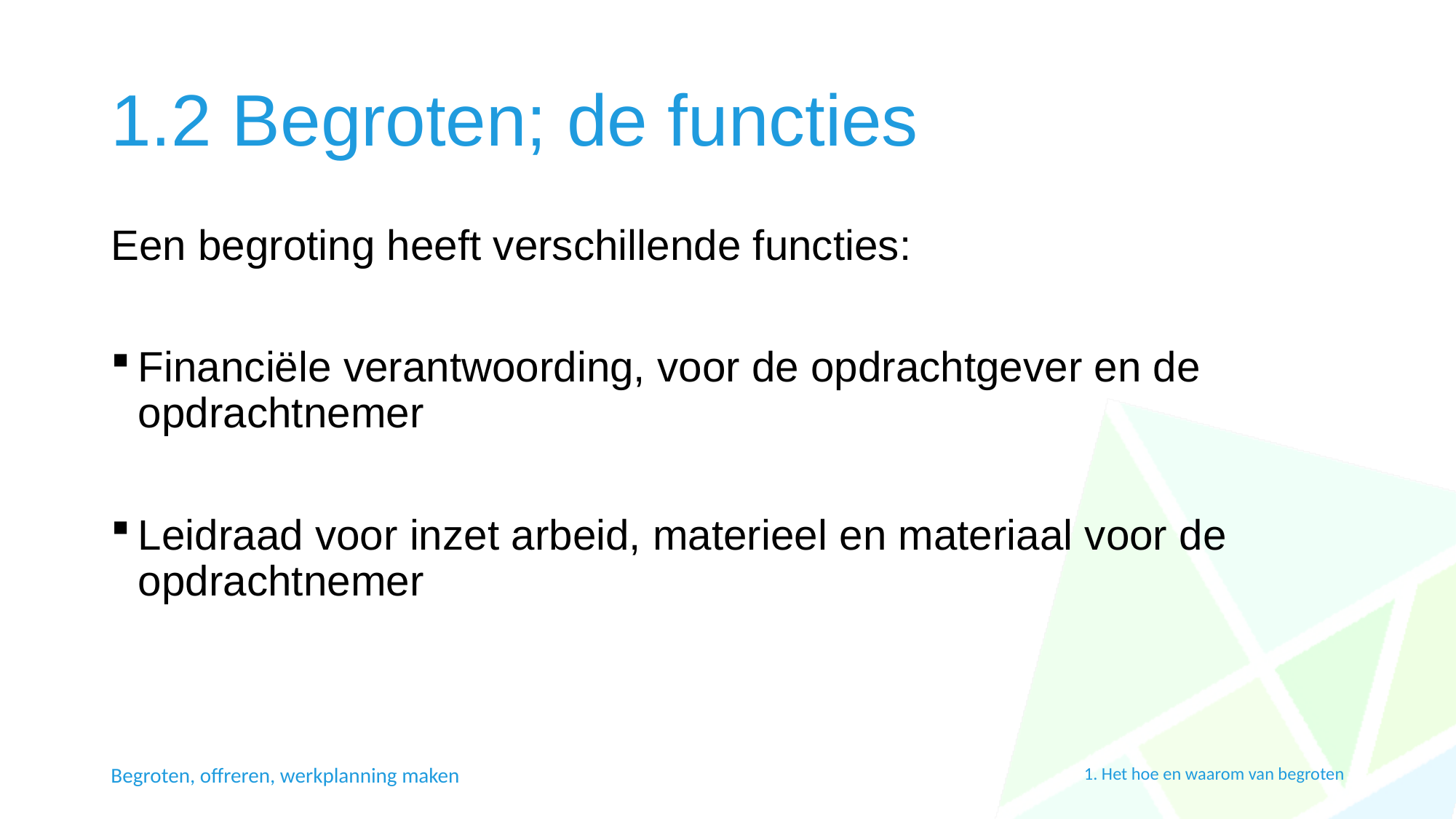

# 1.2 Begroten; de functies
Een begroting heeft verschillende functies:

Financiële verantwoording, voor de opdrachtgever en de opdrachtnemer

Leidraad voor inzet arbeid, materieel en materiaal voor de opdrachtnemer
Begroten, offreren, werkplanning maken
1. Het hoe en waarom van begroten